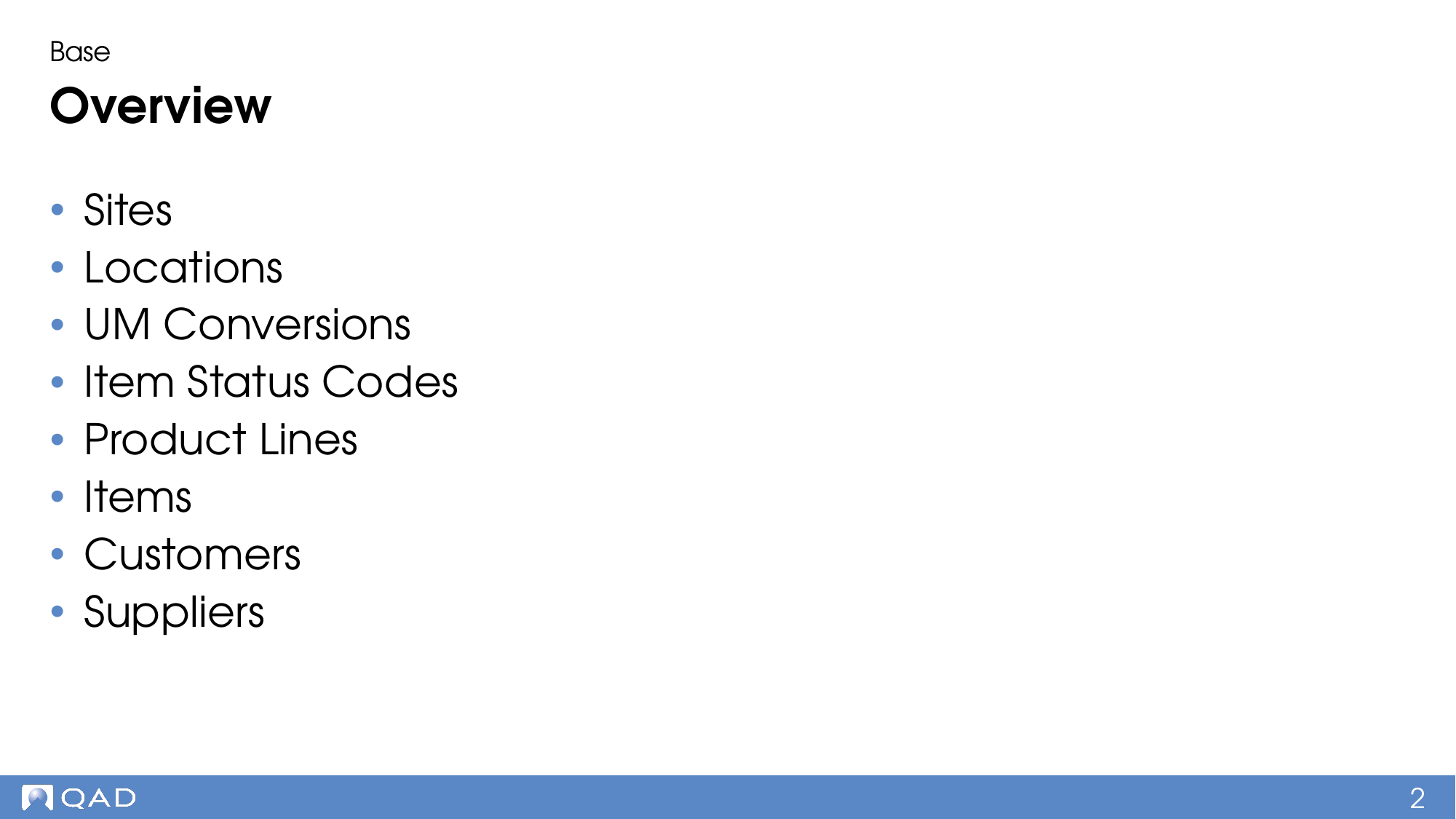

Base
# Overview
Sites
Locations
UM Conversions
Item Status Codes
Product Lines
Items
Customers
Suppliers

2